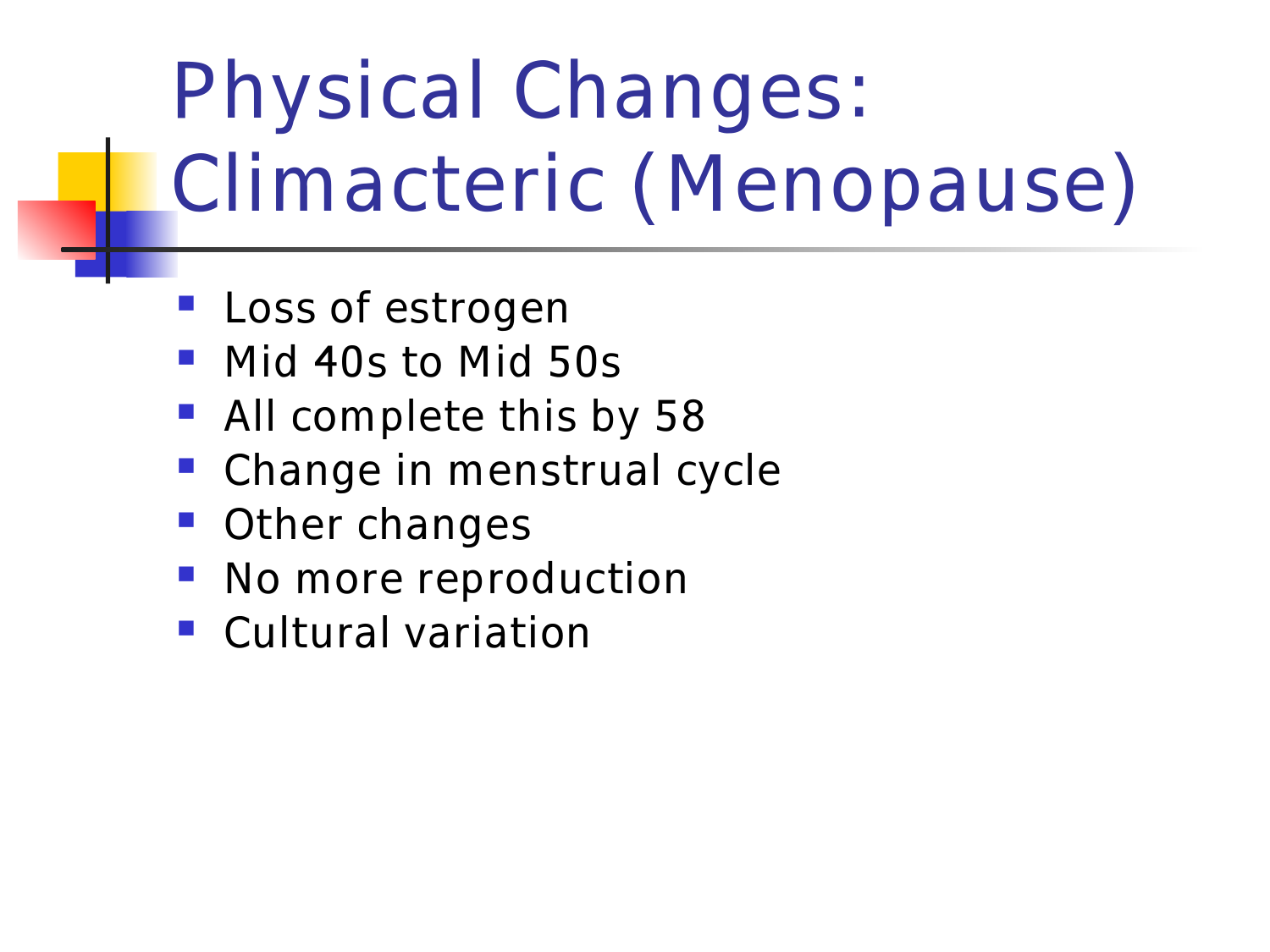

# Physical Changes: Climacteric (Menopause)
Loss of estrogen
Mid 40s to Mid 50s
All complete this by 58
Change in menstrual cycle
Other changes
No more reproduction
Cultural variation